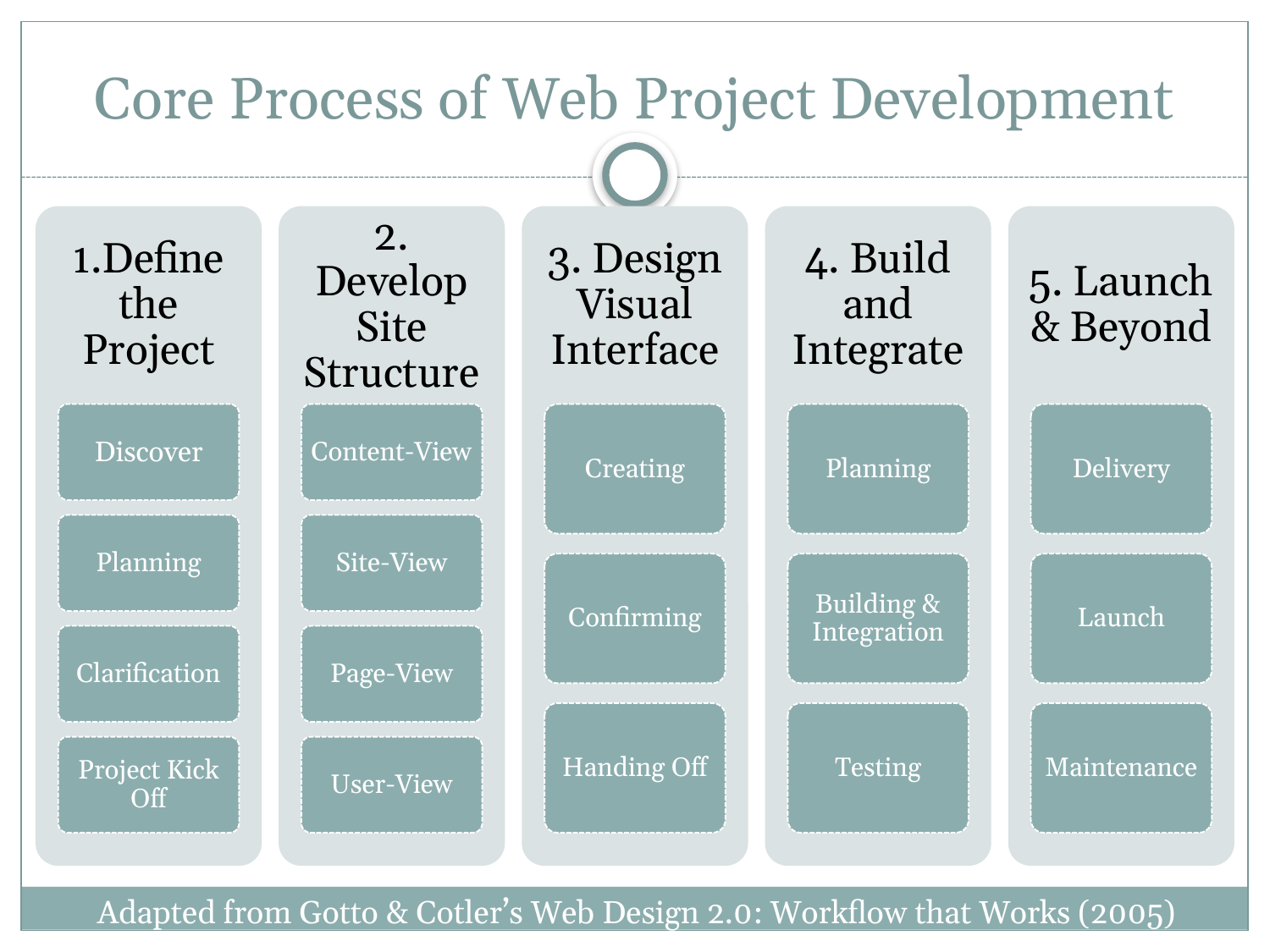

# Core Process of Web Project Development
1.Define the Project
Discover
Planning
Clarification
Project Kick Off
2. Develop Site Structure
Content-View
Site-View
Page-View
User-View
3. Design Visual Interface
Creating
Confirming
Handing Off
4. Build and Integrate
Planning
Building & Integration
Testing
5. Launch & Beyond
Delivery
Launch
Maintenance
Adapted from Gotto & Cotler’s Web Design 2.0: Workflow that Works (2005)